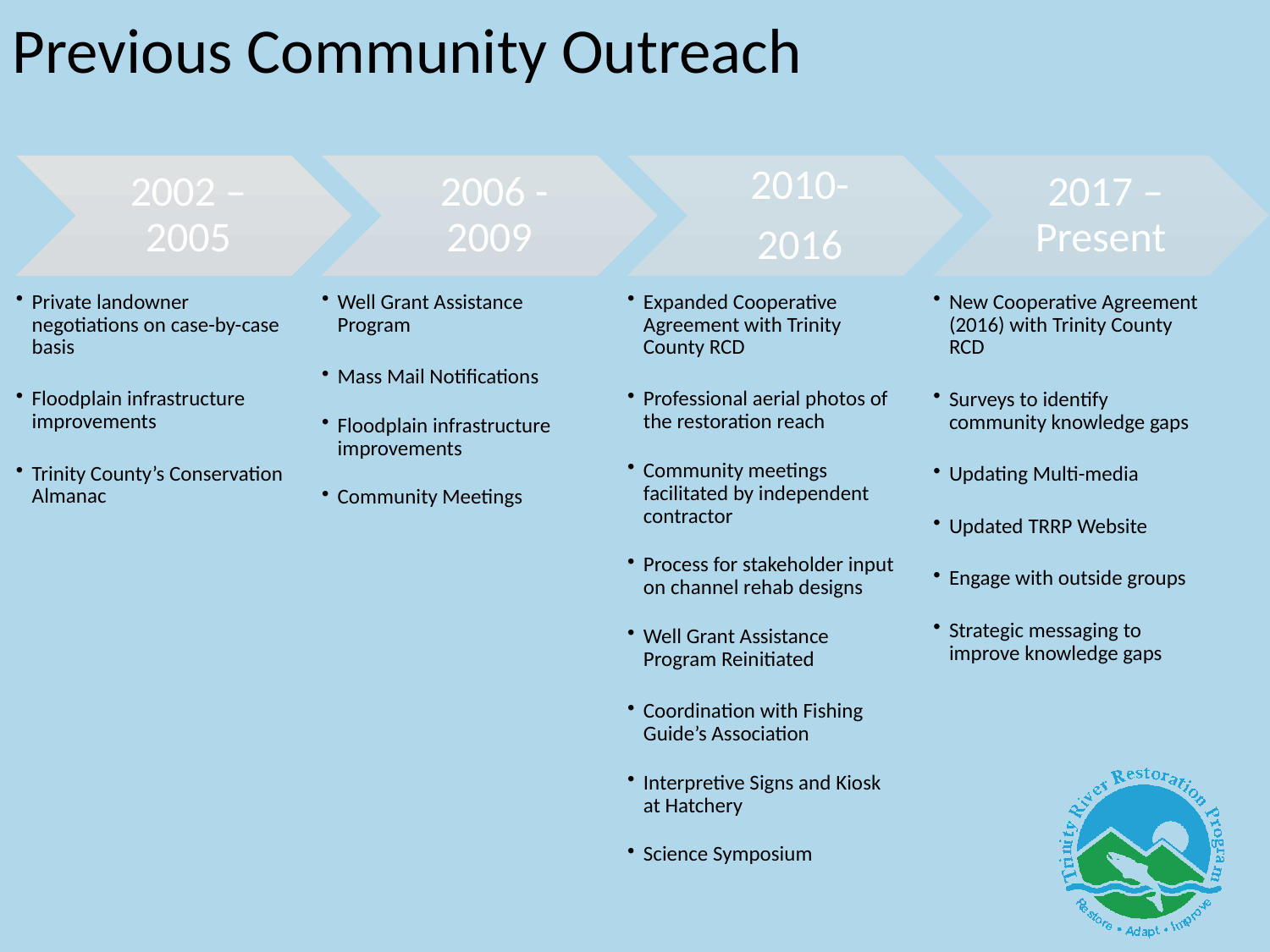

Previous Community Outreach
2002 – 2005
Private landowner negotiations on case-by-case basis
Floodplain infrastructure improvements

Trinity County’s Conservation Almanac
2006 - 2009
Well Grant Assistance Program

Mass Mail Notifications
Floodplain infrastructure improvements
Community Meetings
2010-
2016
Expanded Cooperative Agreement with Trinity County RCD
Professional aerial photos of the restoration reach
Community meetings facilitated by independent contractor
Process for stakeholder input on channel rehab designs
Well Grant Assistance Program Reinitiated

Coordination with Fishing Guide’s Association
Interpretive Signs and Kiosk at Hatchery
Science Symposium

2017 – Present
New Cooperative Agreement (2016) with Trinity County RCD

Surveys to identify community knowledge gaps

Updating Multi-media

Updated TRRP Website

Engage with outside groups

Strategic messaging to improve knowledge gaps